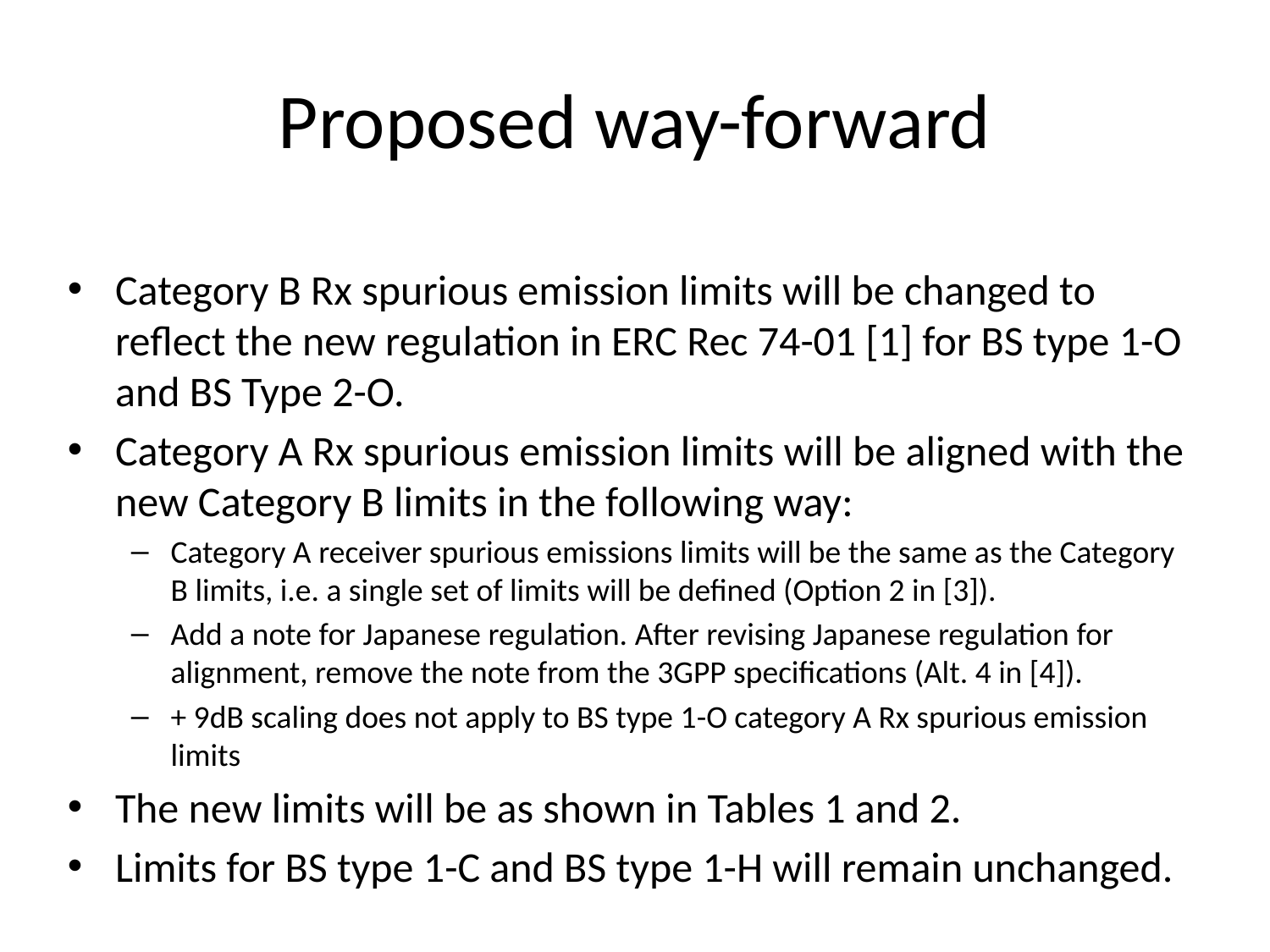

# Proposed way-forward

Category B Rx spurious emission limits will be changed to reflect the new regulation in ERC Rec 74-01 [1] for BS type 1-O and BS Type 2-O.
Category A Rx spurious emission limits will be aligned with the new Category B limits in the following way:
Category A receiver spurious emissions limits will be the same as the Category B limits, i.e. a single set of limits will be defined (Option 2 in [3]).
Add a note for Japanese regulation. After revising Japanese regulation for alignment, remove the note from the 3GPP specifications (Alt. 4 in [4]).
+ 9dB scaling does not apply to BS type 1-O category A Rx spurious emission limits
The new limits will be as shown in Tables 1 and 2.
Limits for BS type 1-C and BS type 1-H will remain unchanged.